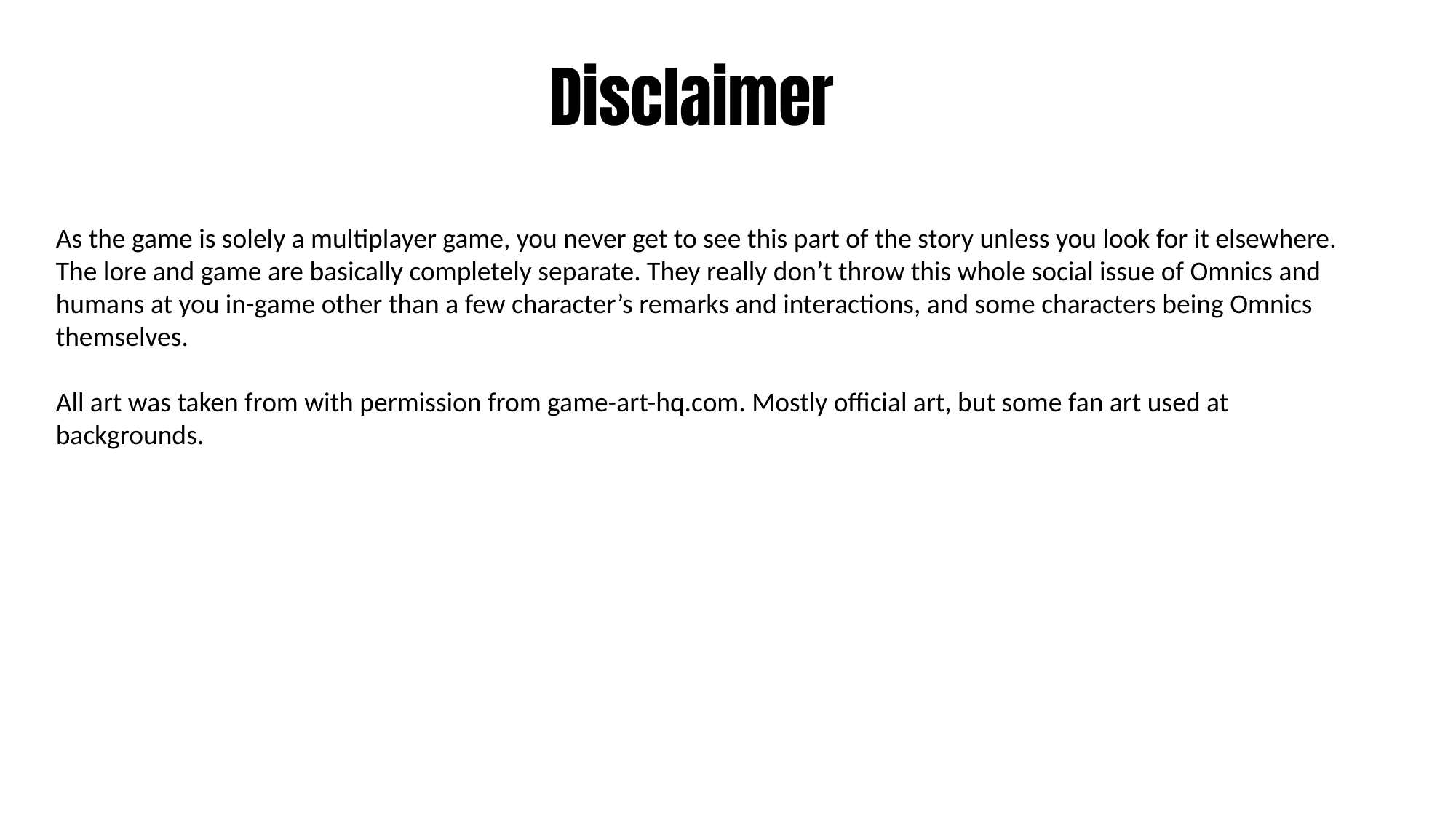

# Disclaimer
As the game is solely a multiplayer game, you never get to see this part of the story unless you look for it elsewhere.
The lore and game are basically completely separate. They really don’t throw this whole social issue of Omnics and humans at you in-game other than a few character’s remarks and interactions, and some characters being Omnics themselves.

All art was taken from with permission from game-art-hq.com. Mostly official art, but some fan art used at backgrounds.